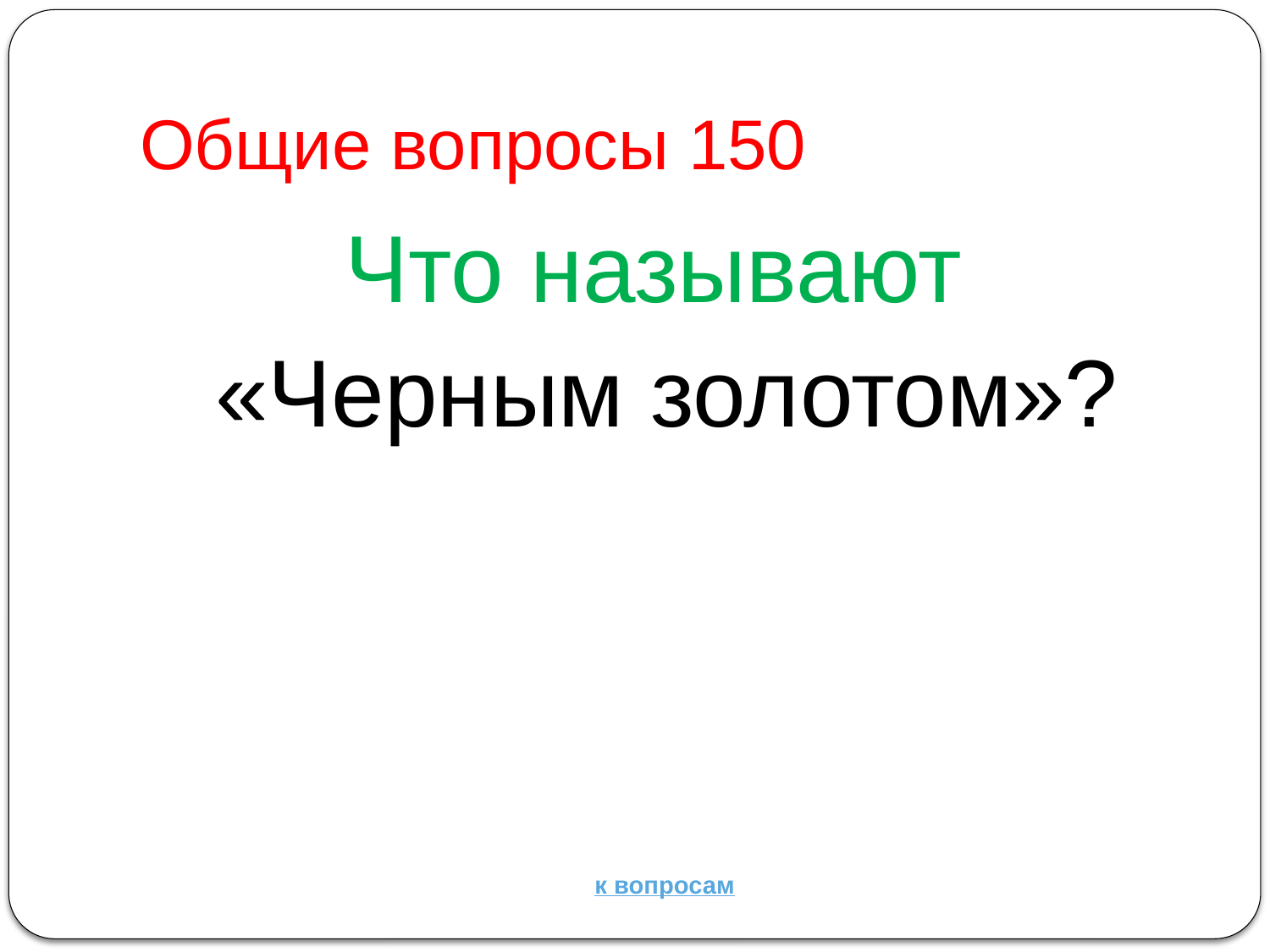

# Общие вопросы 150
Что называют
«Черным золотом»?
к вопросам